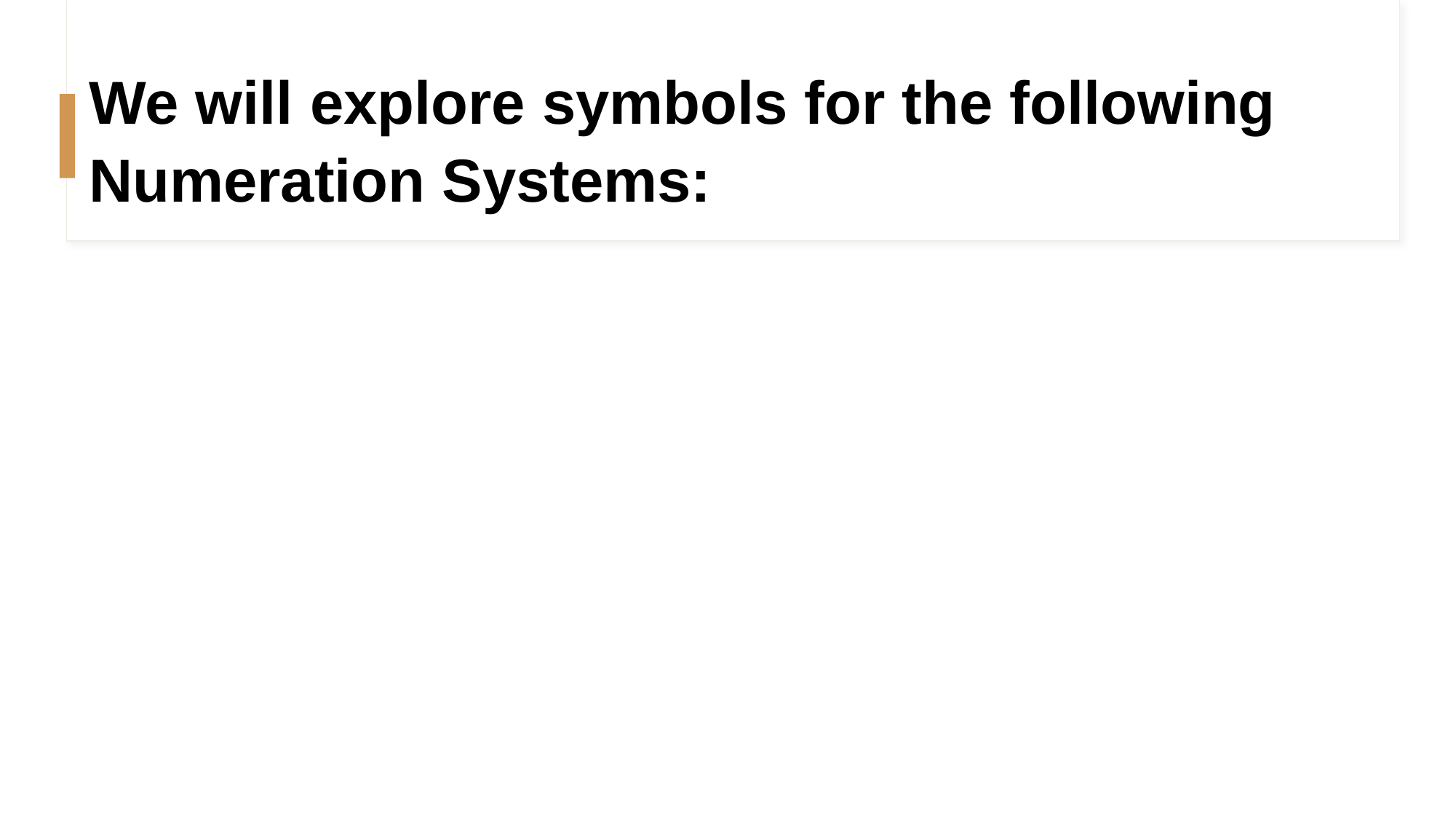

# We will explore symbols for the following Numeration Systems: